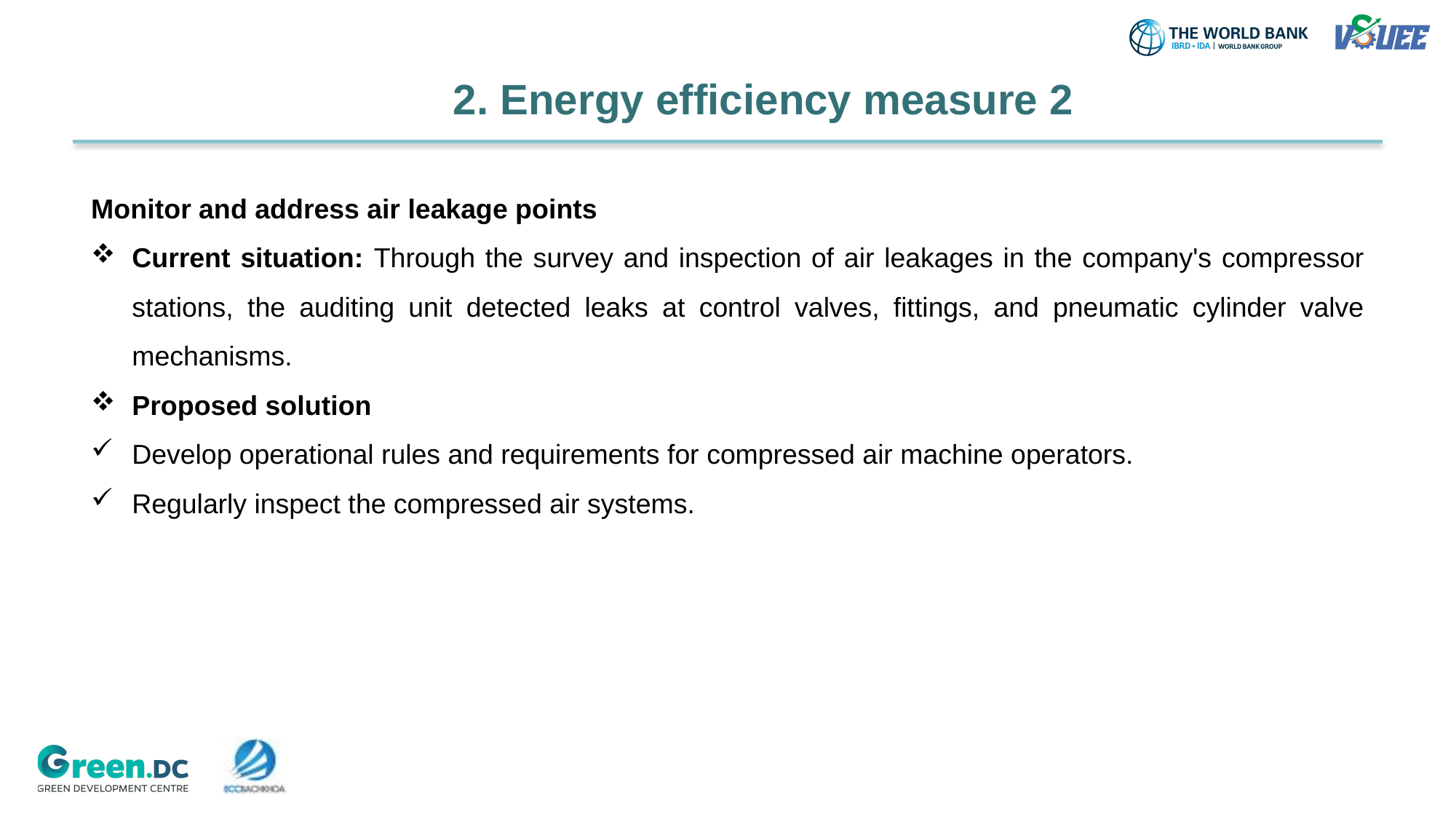

2. Energy efficiency measure 2
Monitor and address air leakage points
Current situation: Through the survey and inspection of air leakages in the company's compressor stations, the auditing unit detected leaks at control valves, fittings, and pneumatic cylinder valve mechanisms.
Proposed solution
Develop operational rules and requirements for compressed air machine operators.
Regularly inspect the compressed air systems.